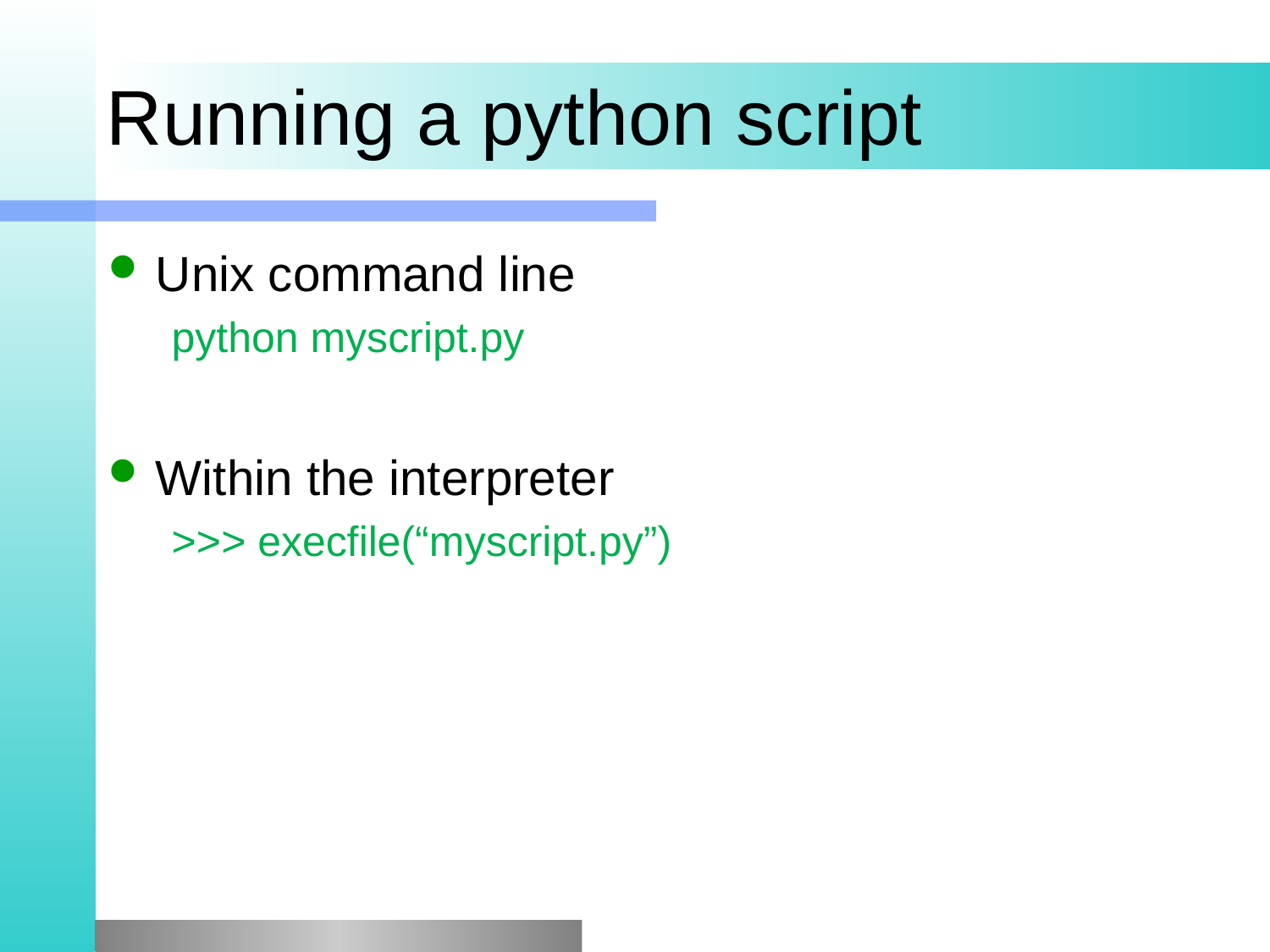

# Running a python script
Unix command line
python myscript.py

Within the interpreter
>>> execfile(“myscript.py”)